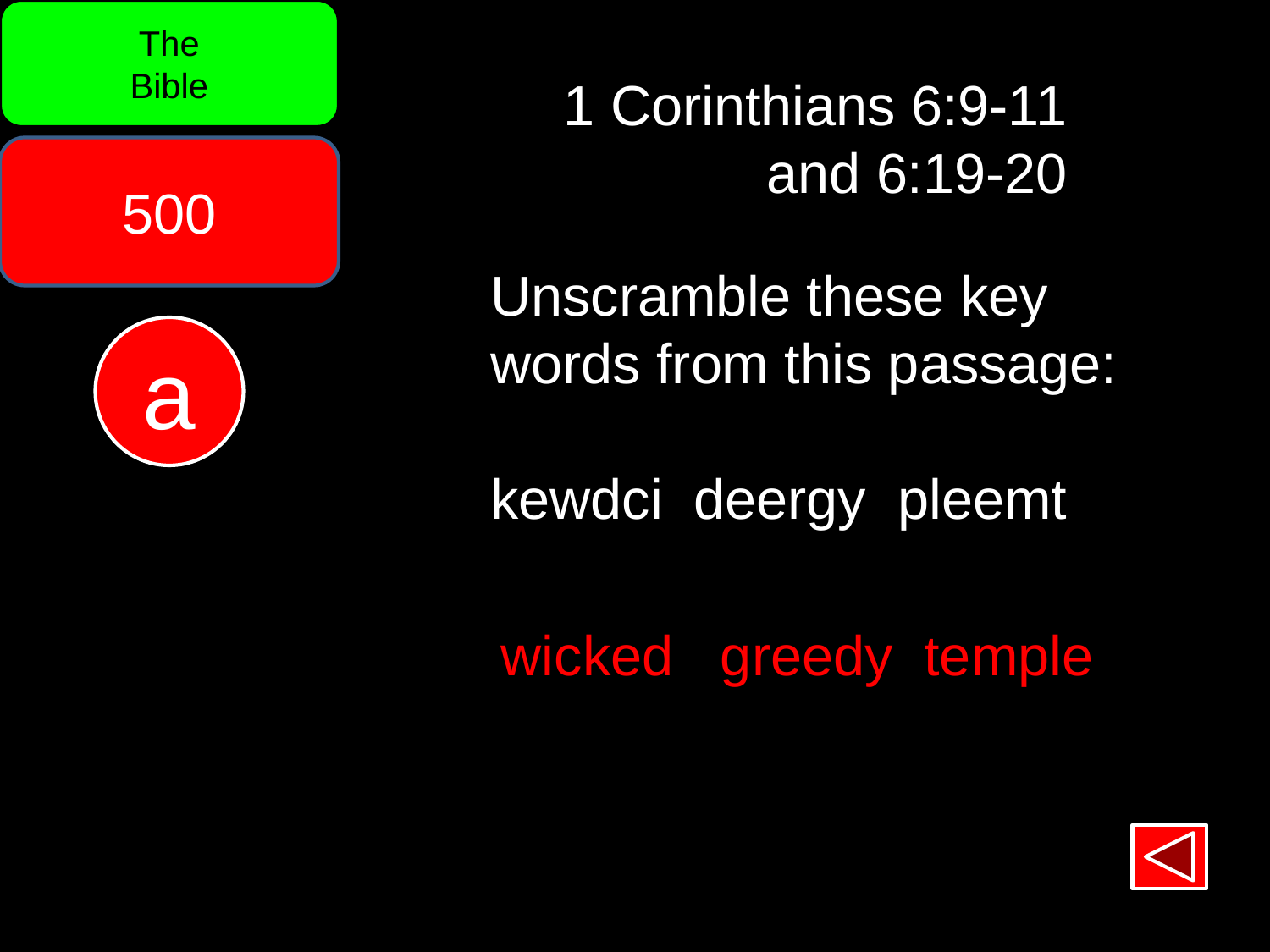

The
Bible
1 Corinthians 6:9-11
and 6:19-20
500
Unscramble these key
words from this passage:

kewdci  deergy  pleemt
a
wicked   greedy  temple